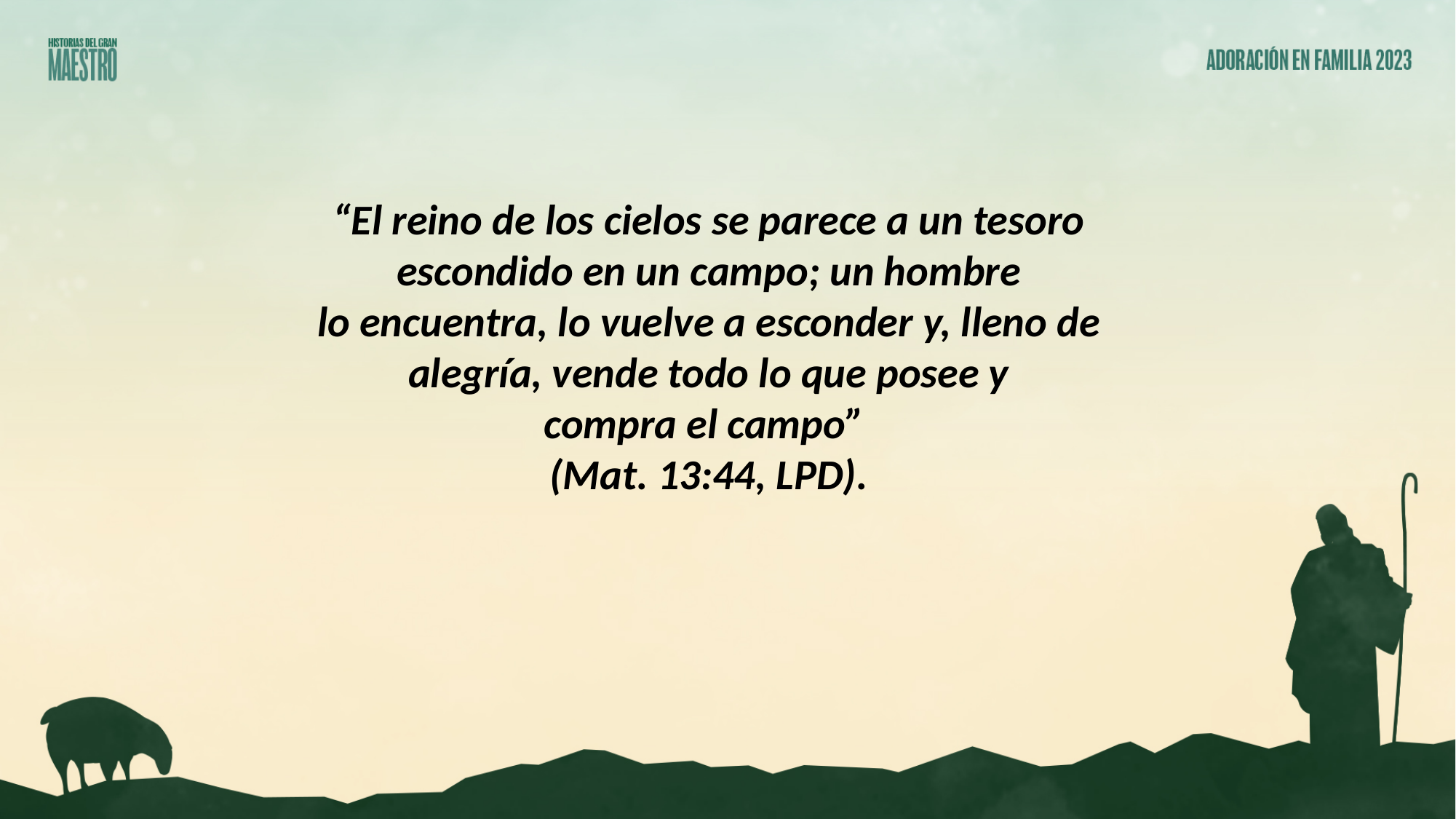

“El reino de los cielos se parece a un tesoro escondido en un campo; un hombre
lo encuentra, lo vuelve a esconder y, lleno de alegría, vende todo lo que posee y
compra el campo”
(Mat. 13:44, LPD).